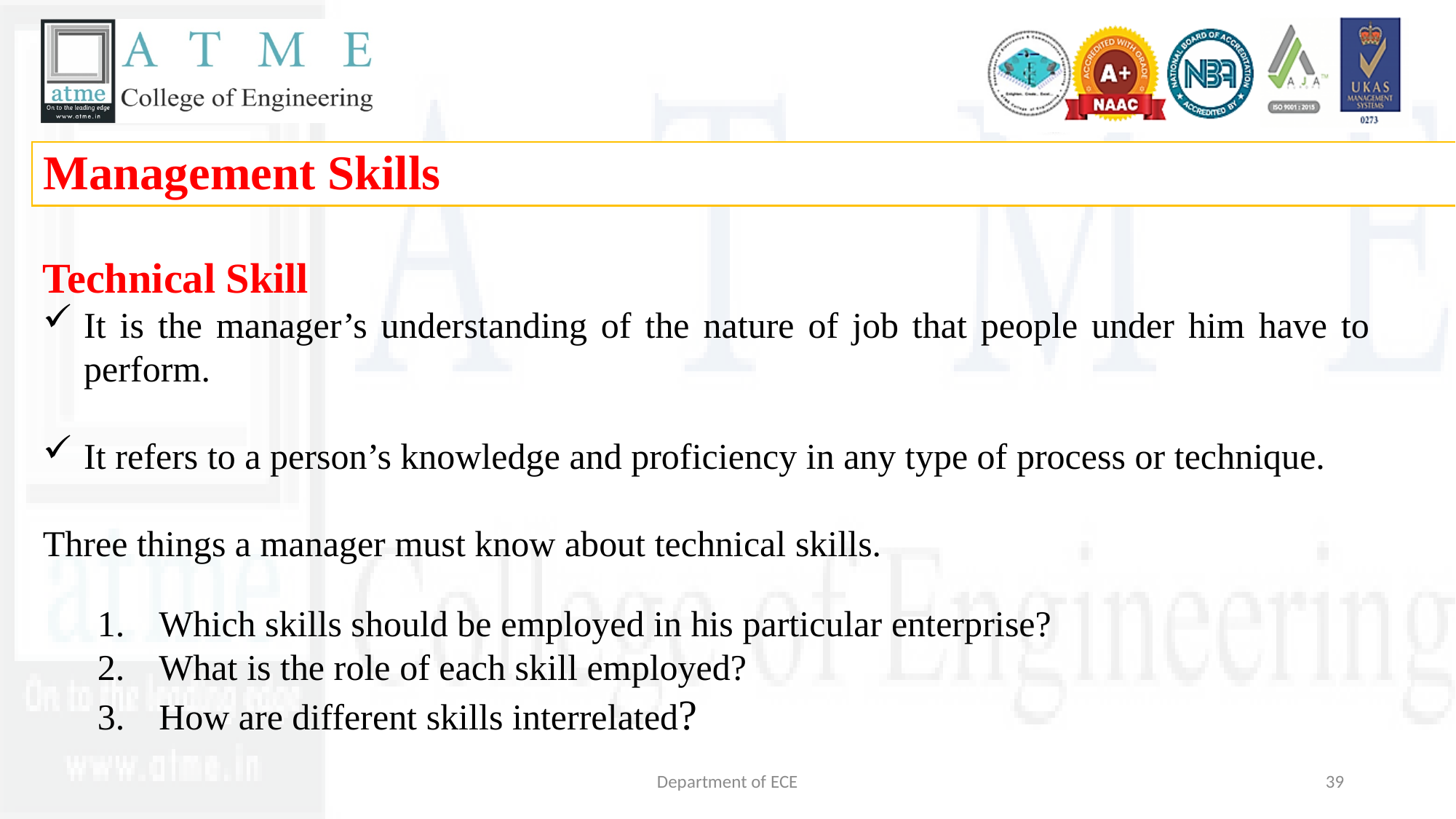

Management Skills
Technical Skill
It is the manager’s understanding of the nature of job that people under him have to perform.

It refers to a person’s knowledge and proficiency in any type of process or technique.

Three things a manager must know about technical skills.

Which skills should be employed in his particular enterprise?
What is the role of each skill employed?
How are different skills interrelated?
Department of ECE
39